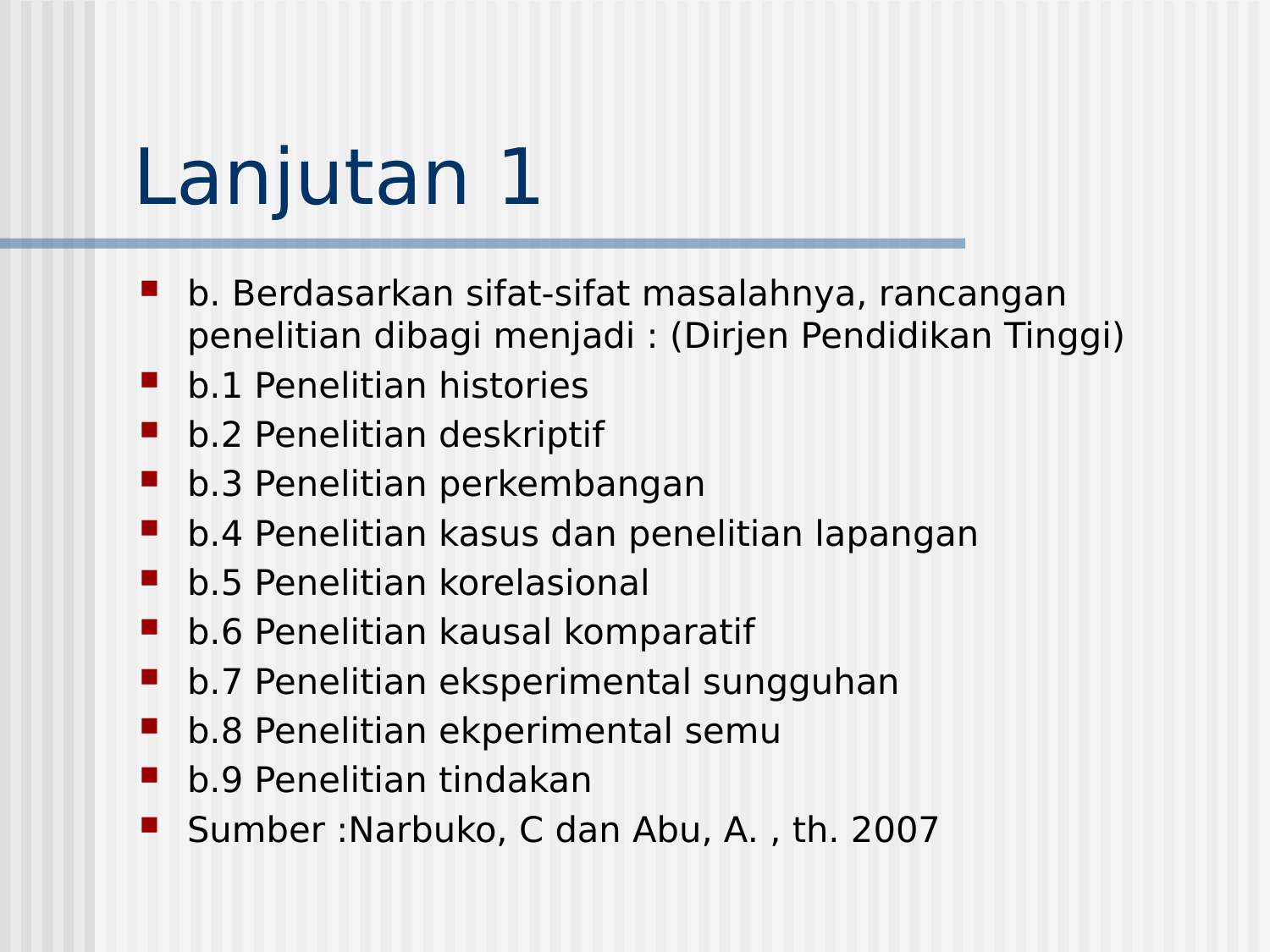

# Lanjutan 1
b. Berdasarkan sifat-sifat masalahnya, rancangan penelitian dibagi menjadi : (Dirjen Pendidikan Tinggi)
b.1 Penelitian histories
b.2 Penelitian deskriptif
b.3 Penelitian perkembangan
b.4 Penelitian kasus dan penelitian lapangan
b.5 Penelitian korelasional
b.6 Penelitian kausal komparatif
b.7 Penelitian eksperimental sungguhan
b.8 Penelitian ekperimental semu
b.9 Penelitian tindakan
Sumber :Narbuko, C dan Abu, A. , th. 2007